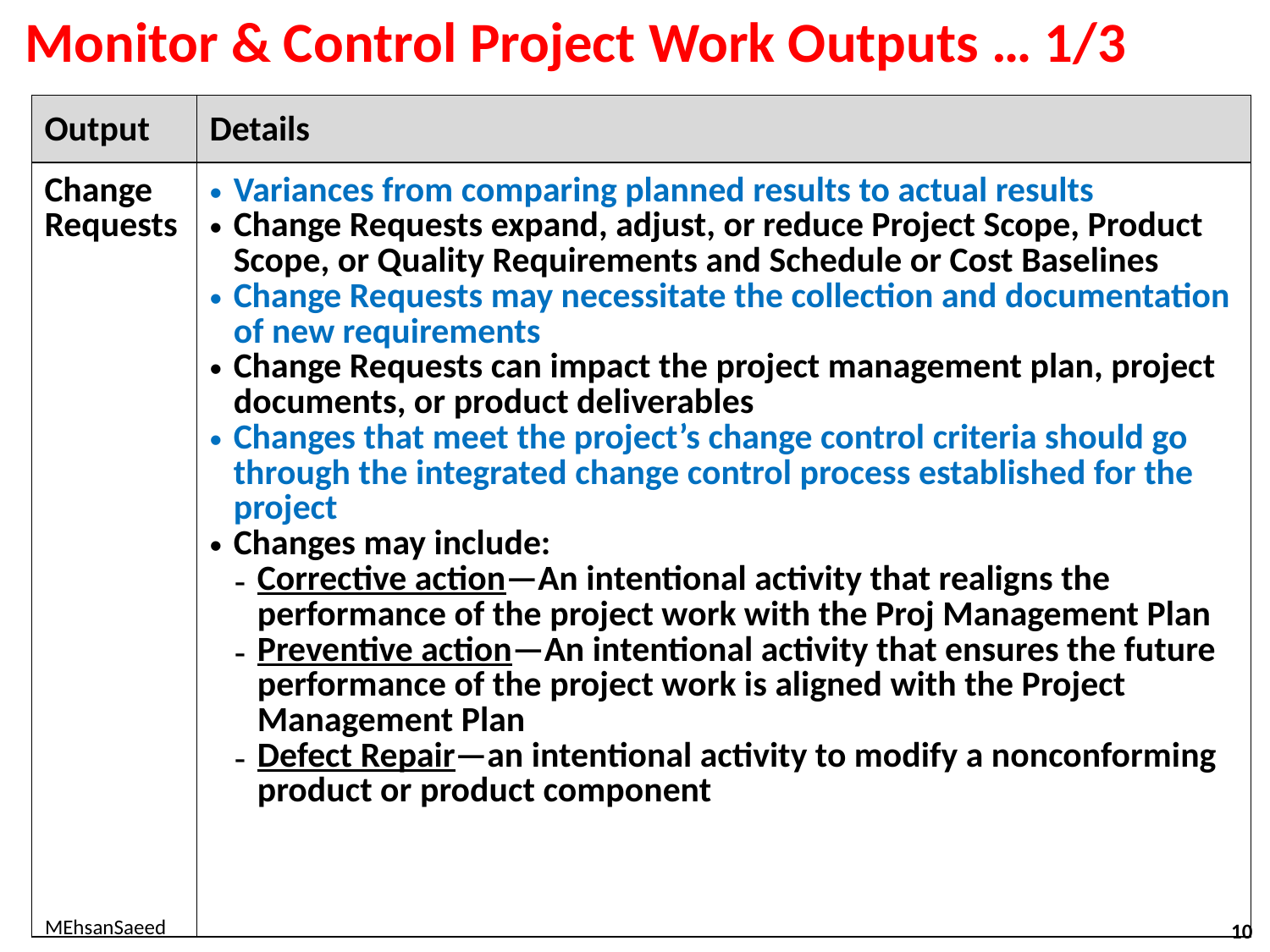

# Monitor & Control Project Work Outputs … 1/3
| Output | Details |
| --- | --- |
| Change Requests | Variances from comparing planned results to actual results Change Requests expand, adjust, or reduce Project Scope, Product Scope, or Quality Requirements and Schedule or Cost Baselines Change Requests may necessitate the collection and documentation of new requirements Change Requests can impact the project management plan, project documents, or product deliverables Changes that meet the project’s change control criteria should go through the integrated change control process established for the project Changes may include: Corrective action—An intentional activity that realigns the performance of the project work with the Proj Management Plan Preventive action—An intentional activity that ensures the future performance of the project work is aligned with the Project Management Plan Defect Repair—an intentional activity to modify a nonconforming product or product component |
MEhsanSaeed
10